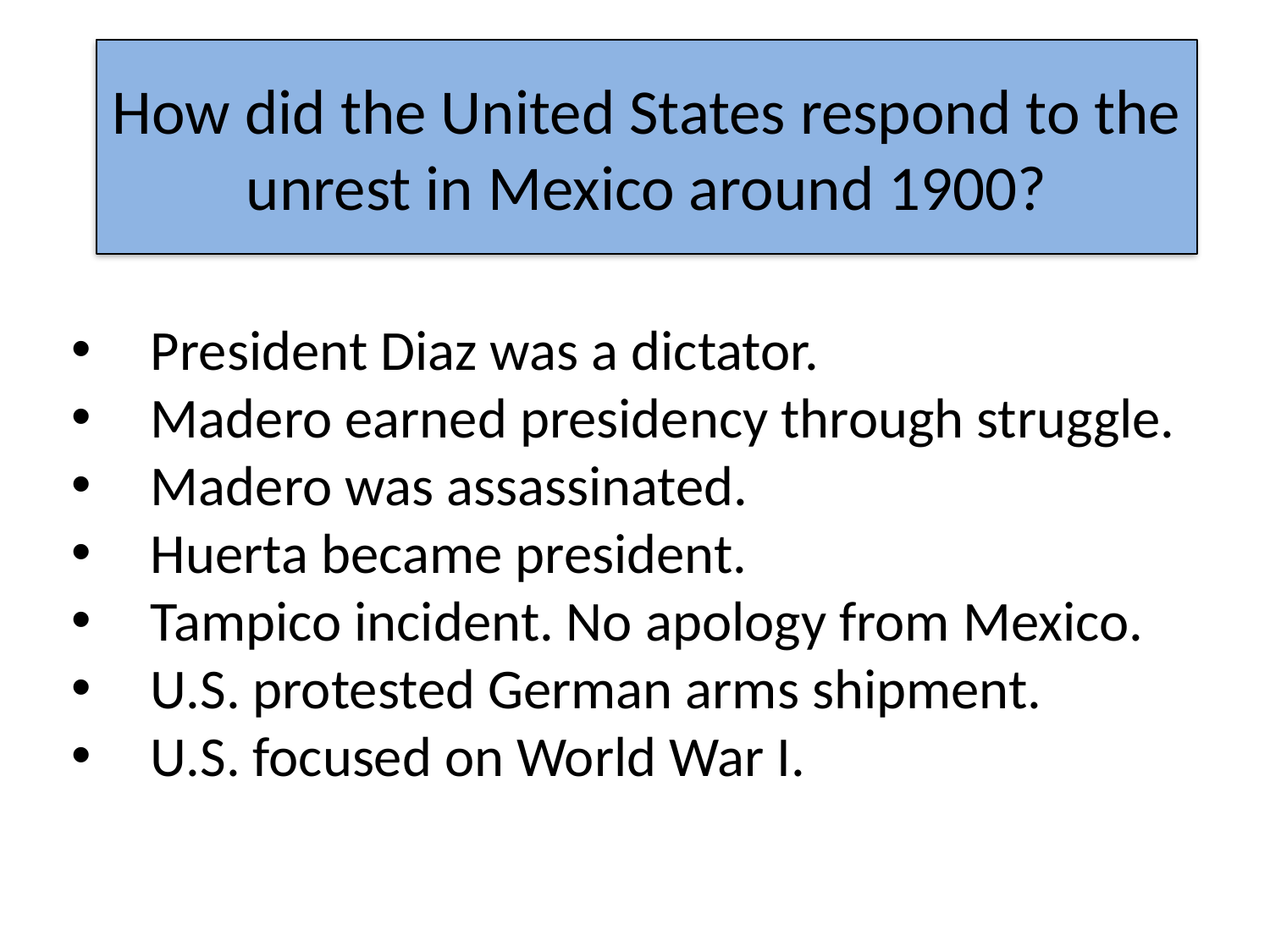

How did the United States respond to the unrest in Mexico around 1900?
President Diaz was a dictator.
Madero earned presidency through struggle.
Madero was assassinated.
Huerta became president.
Tampico incident. No apology from Mexico.
U.S. protested German arms shipment.
U.S. focused on World War I.